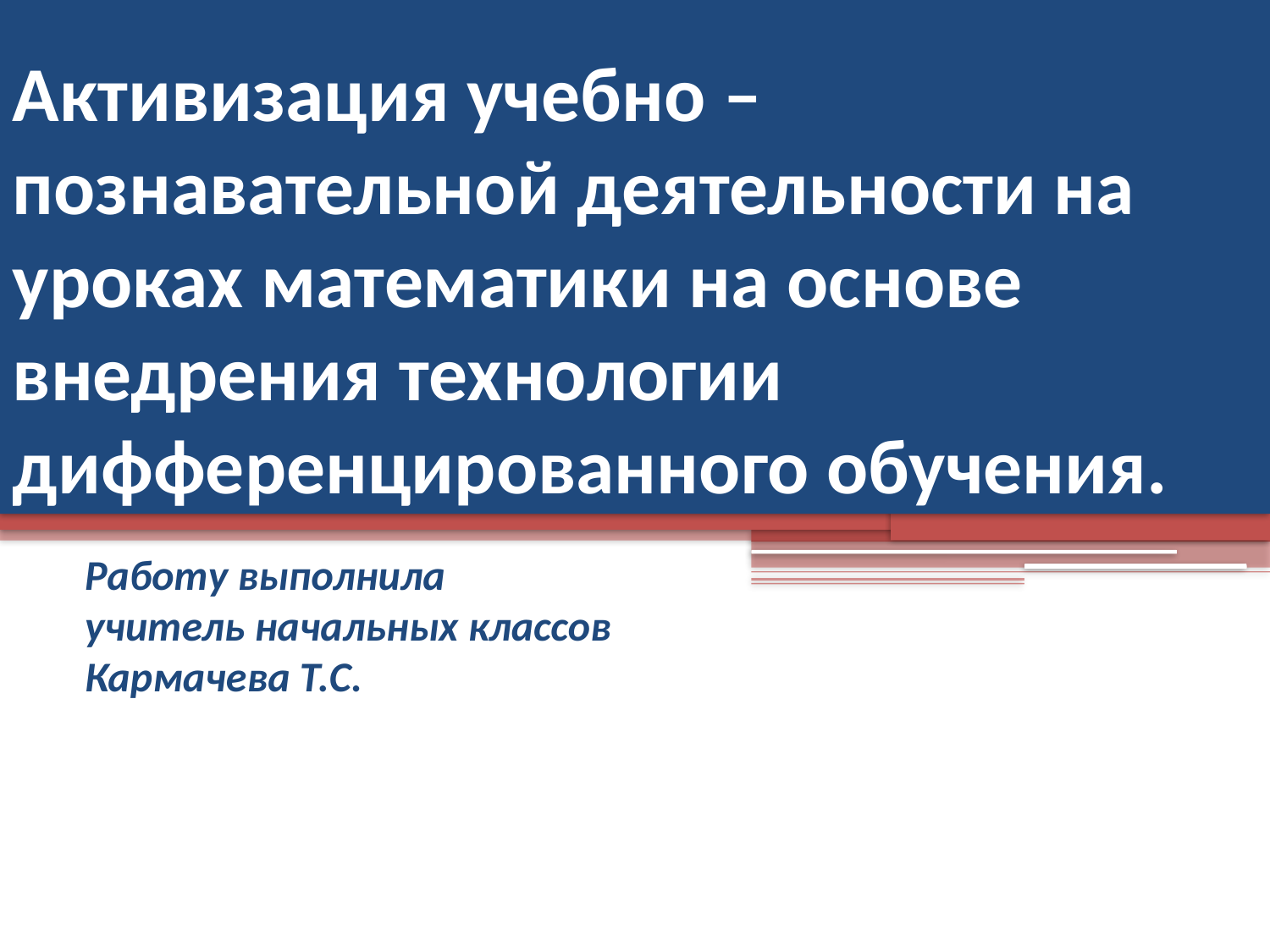

# Активизация учебно – познавательной деятельности на уроках математики на основе внедрения технологии дифференцированного обучения.
Работу выполнила                   учитель начальных классов       Кармачева Т.С.